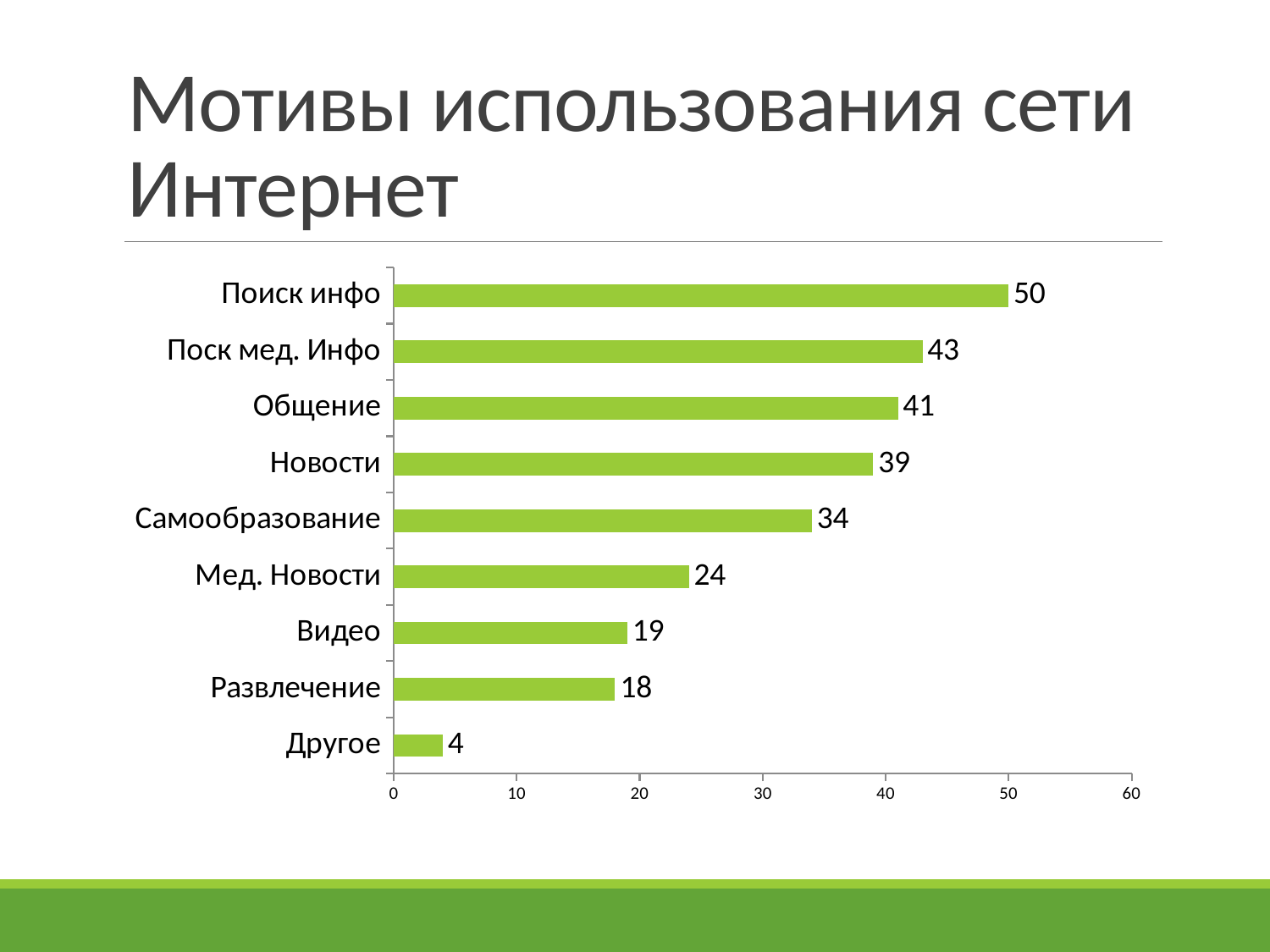

# Мотивы использования сети Интернет

### Chart

| Category |  |
|---|---|
| Другое | 4.0 |
| Развлечение | 18.0 |
| Видео | 19.0 |
| Мед. Новости | 24.0 |
| Самообразование | 34.0 |
| Новости | 39.0 |
| Общение | 41.0 |
| Поск мед. Инфо | 43.0 |
| Поиск инфо | 50.0 |